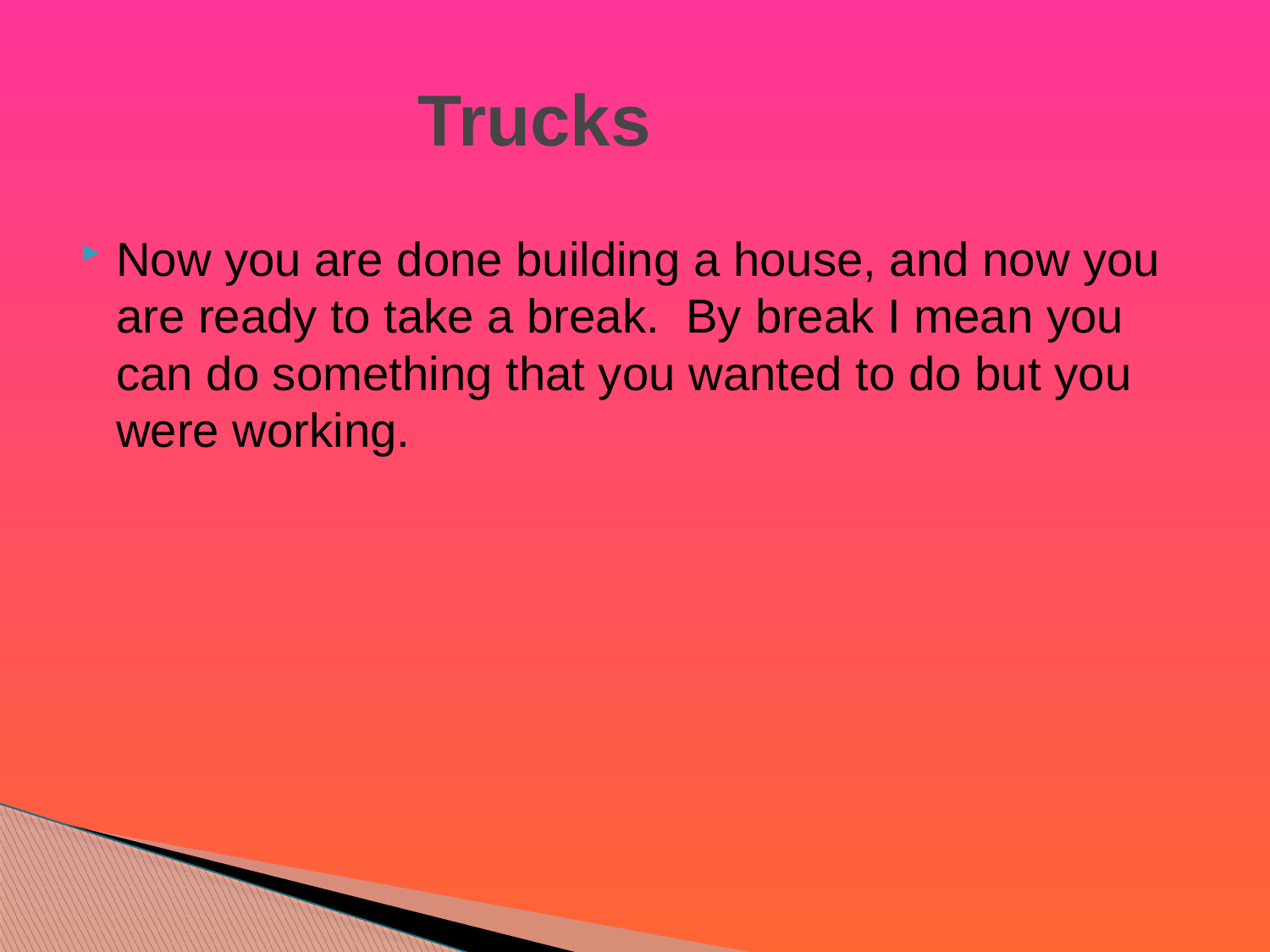

# Trucks
Now you are done building a house, and now you are ready to take a break.  By break I mean you can do something that you wanted to do but you were working.